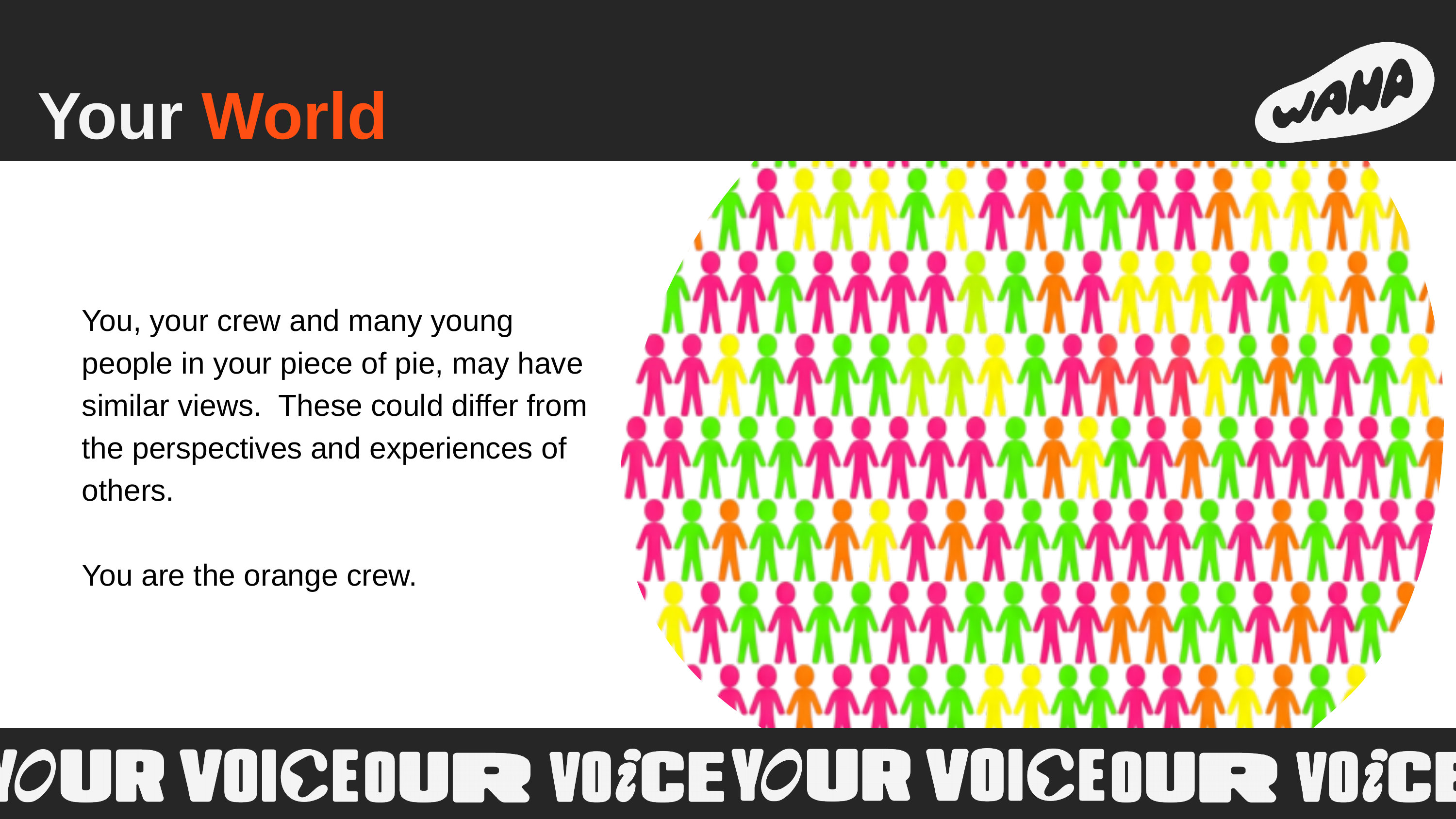

Your World
You, your crew and many young people in your piece of pie, may have similar views.  These could differ from the perspectives and experiences of others.

You are the orange crew.